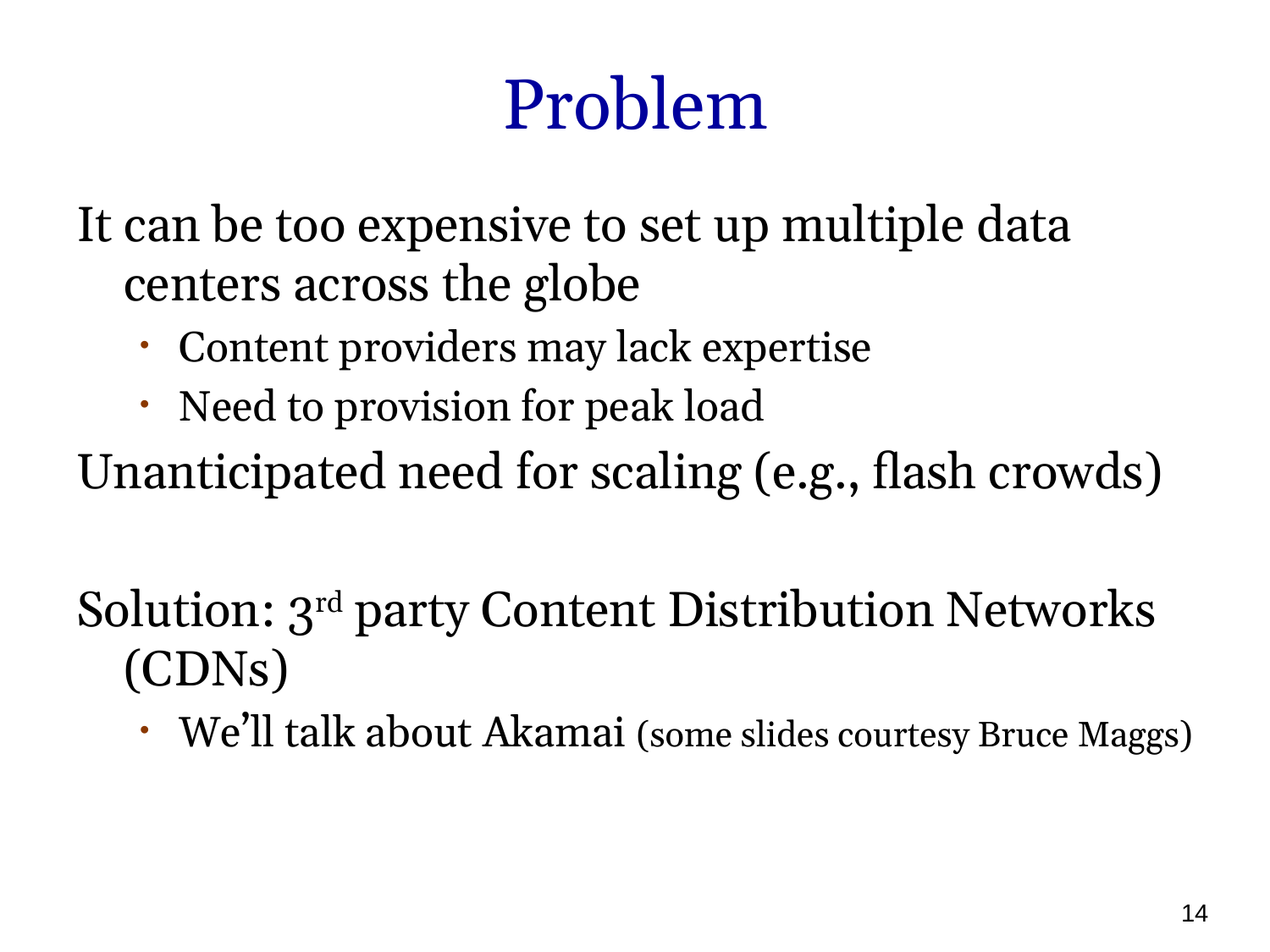

# Problem
It can be too expensive to set up multiple data centers across the globe
Content providers may lack expertise
Need to provision for peak load
Unanticipated need for scaling (e.g., flash crowds)

Solution: 3rd party Content Distribution Networks (CDNs)
We’ll talk about Akamai (some slides courtesy Bruce Maggs)
14